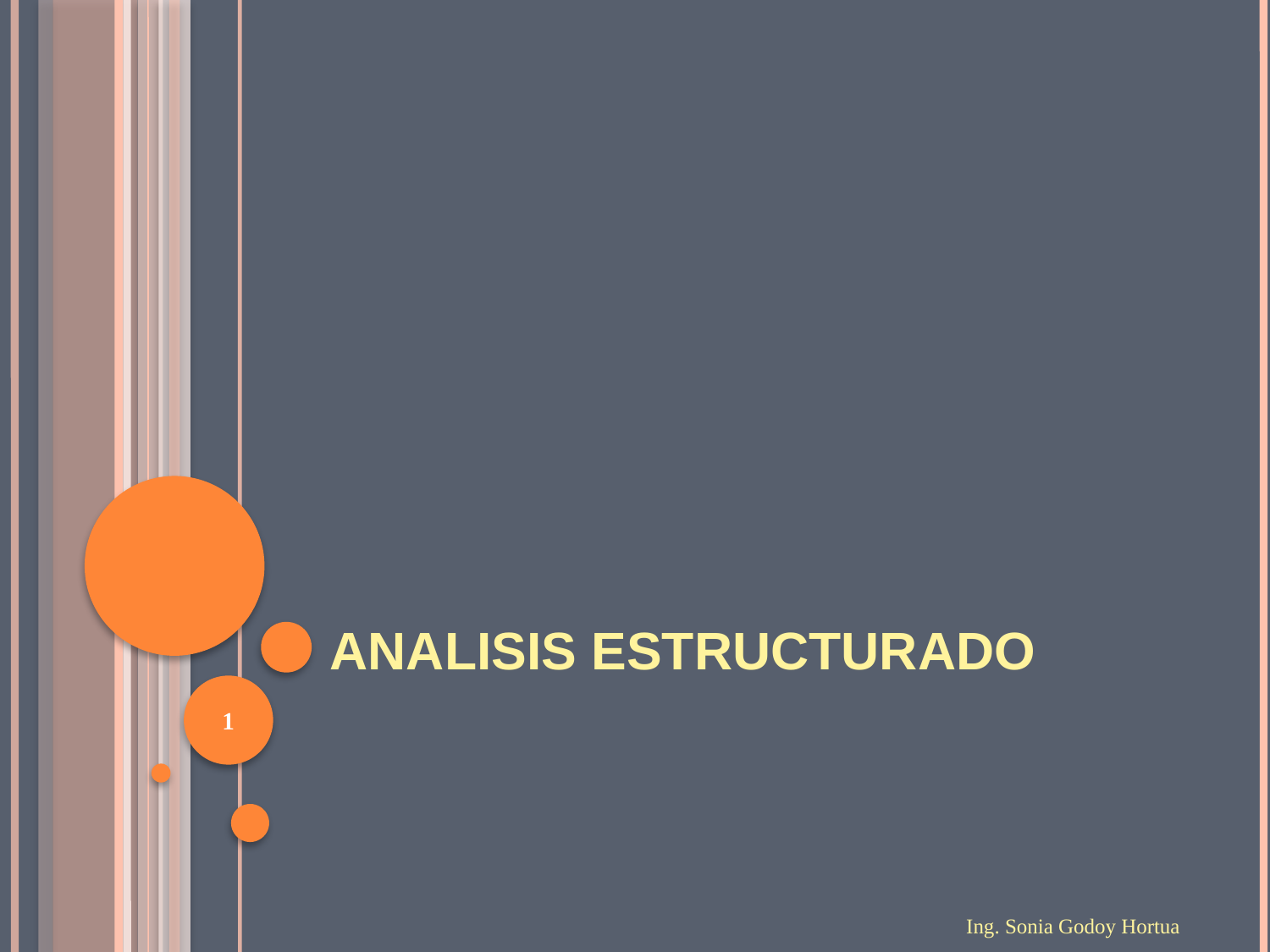

# ANALISIS ESTRUCTURADO
1

Ing. Sonia Godoy Hortua